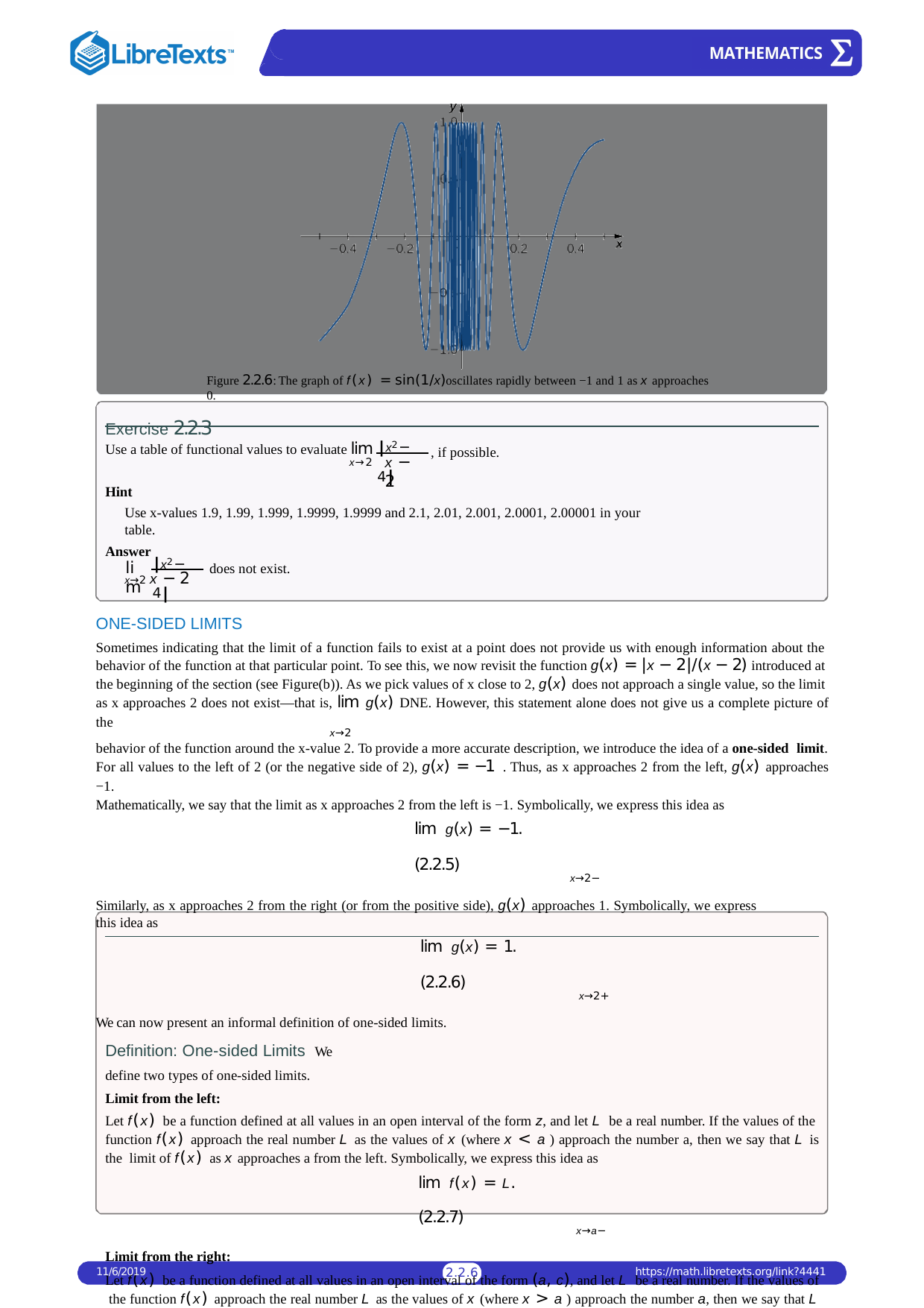

Figure 2.2.6: The graph of f(x) = sin(1/x)oscillates rapidly between −1 and 1 as x approaches 0.

Exercise 2.2.3

∣x2 − 4∣
Use a table of functional values to evaluate lim
x→2
, if possible.
x − 2

Hint
Use x-values 1.9, 1.99, 1.999, 1.9999, 1.9999 and 2.1, 2.01, 2.001, 2.0001, 2.00001 in your table.
Answer
∣x2 − 4∣
lim
does not exist.
x→2 x − 2

ONE-SIDED LIMITS
Sometimes indicating that the limit of a function fails to exist at a point does not provide us with enough information about the  behavior of the function at that particular point. To see this, we now revisit the function g(x) = |x − 2|/(x − 2) introduced at  the beginning of the section (see Figure(b)). As we pick values of x close to 2, g(x) does not approach a single value, so the limit  as x approaches 2 does not exist—that is, lim g(x) DNE. However, this statement alone does not give us a complete picture of the
x→2
behavior of the function around the x-value 2. To provide a more accurate description, we introduce the idea of a one-sided  limit.
For all values to the left of 2 (or the negative side of 2), g(x) = −1  . Thus, as x approaches 2 from the left, g(x) approaches −1.
Mathematically, we say that the limit as x approaches 2 from the left is −1. Symbolically, we express this idea as
lim  g(x) = −1.	(2.2.5)
x→2−
Similarly, as x approaches 2 from the right (or from the positive side), g(x) approaches 1. Symbolically, we express this idea as
lim  g(x) = 1.	(2.2.6)
x→2+

We can now present an informal definition of one-sided limits.
Definition: One-sided Limits  We define two types of one-sided limits.  Limit from the left:
Let f(x) be a function defined at all values in an open interval of the form z, and let L be a real number. If the values of the  function f(x) approach the real number L as the values of x (where x < a ) approach the number a, then we say that L is the  limit of f(x) as x approaches a from the left. Symbolically, we express this idea as
lim  f(x) = L.	(2.2.7)
x→a−

Limit from the right:
Let f(x) be a function defined at all values in an open interval of the form (a, c), and let L be a real number. If the values of  the function f(x) approach the real number L as the values of x (where x > a ) approach the number a, then we say that L is  the limit of f(x) as x approaches a from the right. Symbolically, we express this idea as
lim  f(x) = L.	(2.2.8)
x→a+

11/6/2019
https://math.libretexts.org/link?4441
2.2.6